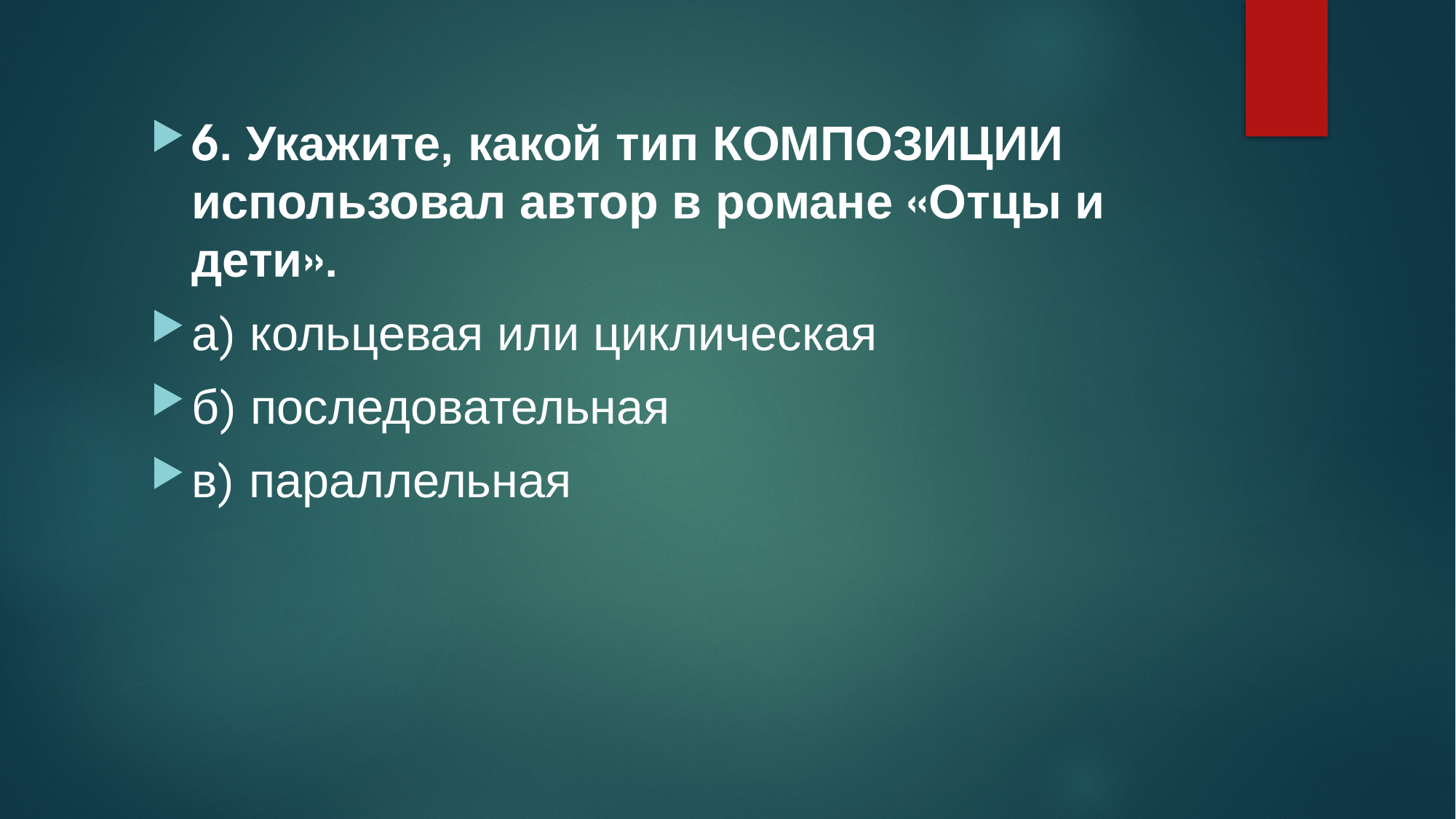

6. Укажите, какой тип КОМПОЗИЦИИ использовал автор в романе «Отцы и дети».
а) кольцевая или циклическая
б) последовательная
в) параллельная